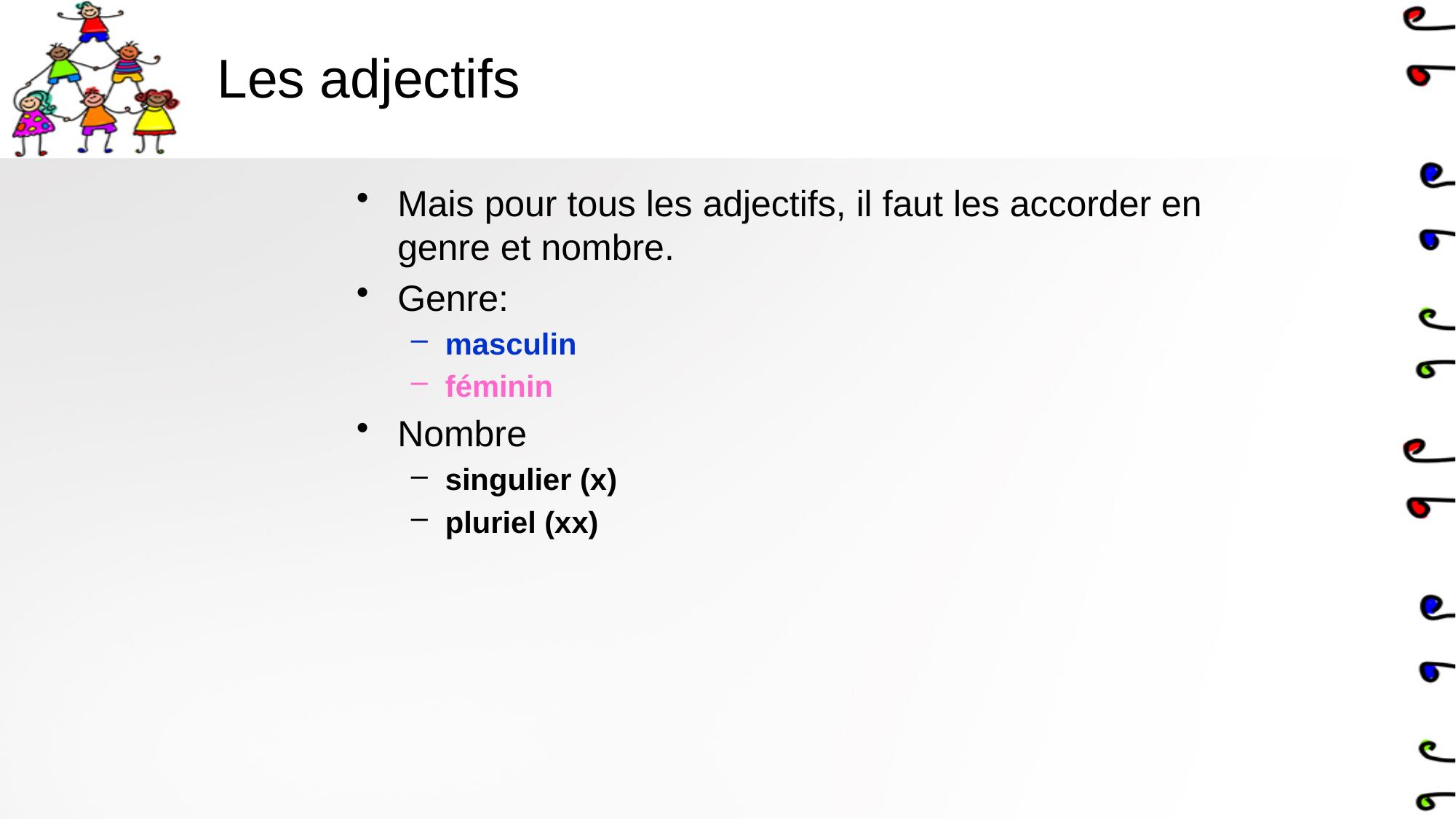

# Les adjectifs
Mais pour tous les adjectifs, il faut les accorder en genre et nombre.
Genre:
masculin
féminin
Nombre
singulier (x)
pluriel (xx)